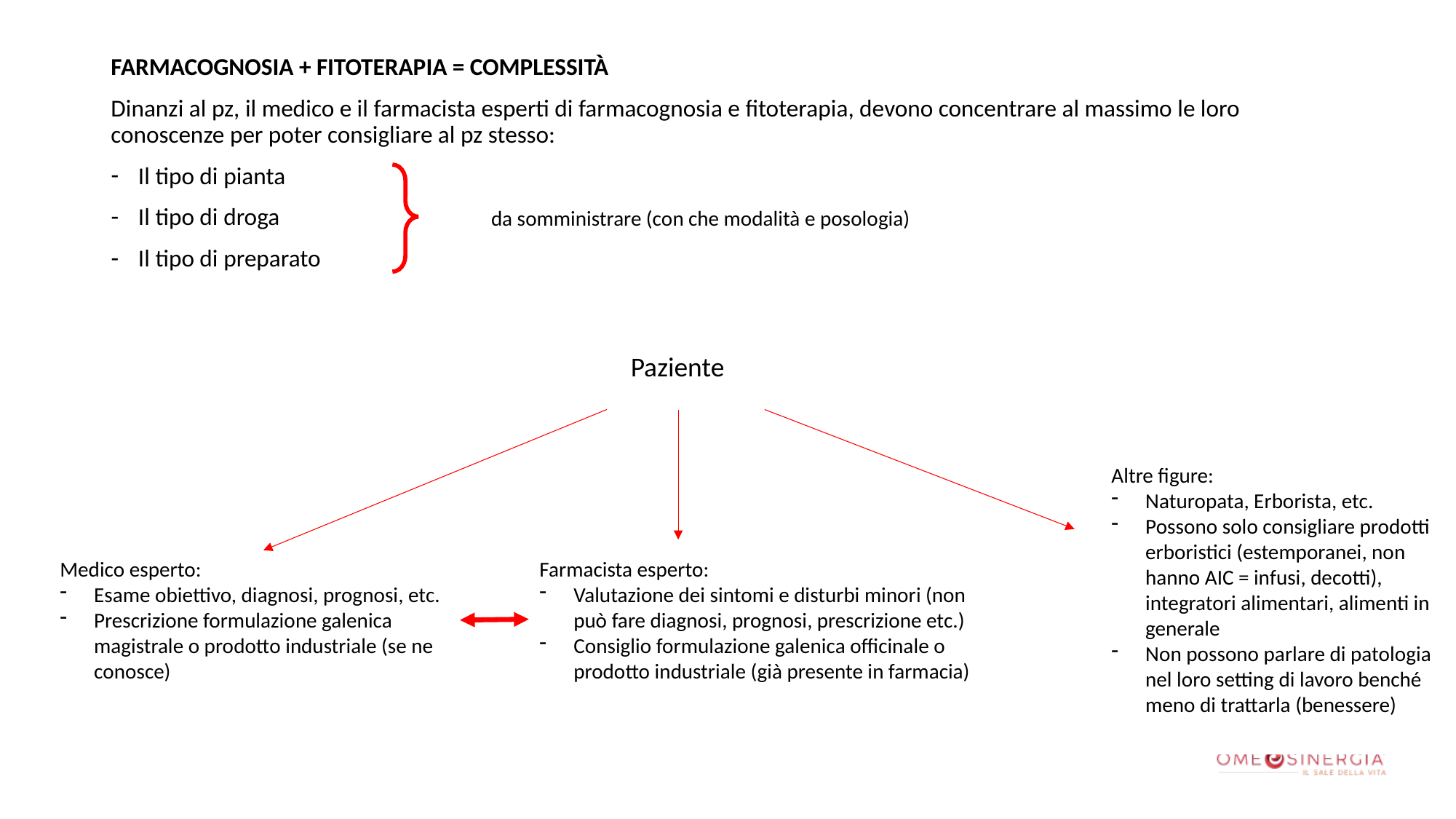

FARMACOGNOSIA + FITOTERAPIA = COMPLESSITÀ
Dinanzi al pz, il medico e il farmacista esperti di farmacognosia e fitoterapia, devono concentrare al massimo le loro conoscenze per poter consigliare al pz stesso:
Il tipo di pianta
Il tipo di droga
Il tipo di preparato

da somministrare (con che modalità e posologia)
Paziente
Altre figure:
Naturopata, Erborista, etc.
Possono solo consigliare prodotti erboristici (estemporanei, non hanno AIC = infusi, decotti), integratori alimentari, alimenti in generale
Non possono parlare di patologia nel loro setting di lavoro benché meno di trattarla (benessere)

Medico esperto:
Esame obiettivo, diagnosi, prognosi, etc.
Prescrizione formulazione galenica magistrale o prodotto industriale (se ne conosce)
Farmacista esperto:
Valutazione dei sintomi e disturbi minori (non può fare diagnosi, prognosi, prescrizione etc.)
Consiglio formulazione galenica officinale o prodotto industriale (già presente in farmacia)